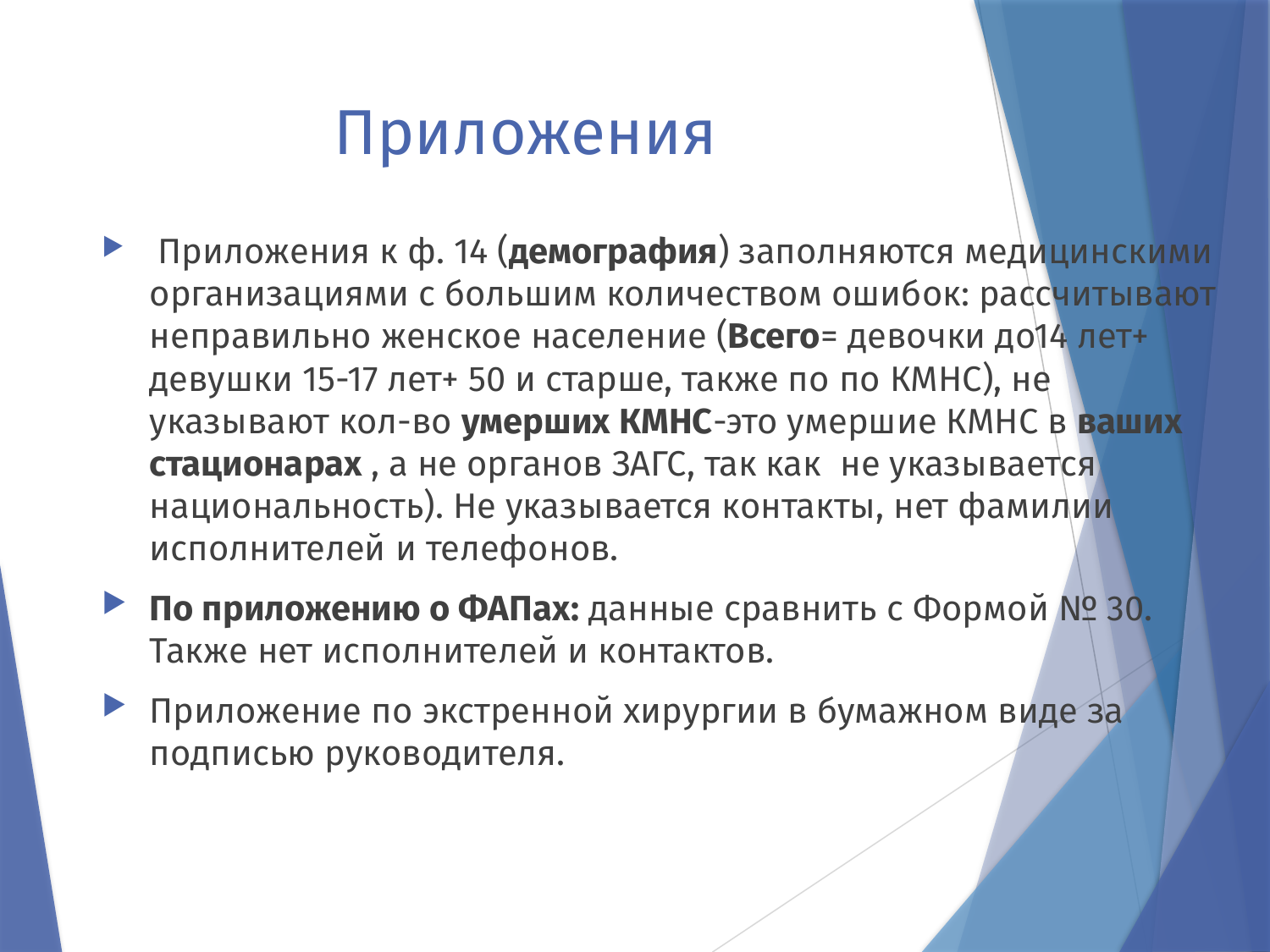

# Приложения
 Приложения к ф. 14 (демография) заполняются медицинскими организациями с большим количеством ошибок: рассчитывают неправильно женское население (Всего= девочки до14 лет+ девушки 15-17 лет+ 50 и старше, также по по КМНС), не указывают кол-во умерших КМНС-это умершие КМНС в ваших стационарах , а не органов ЗАГС, так как  не указывается национальность). Не указывается контакты, нет фамилии исполнителей и телефонов.
По приложению о ФАПах: данные сравнить с Формой № 30. Также нет исполнителей и контактов.
Приложение по экстренной хирургии в бумажном виде за подписью руководителя.